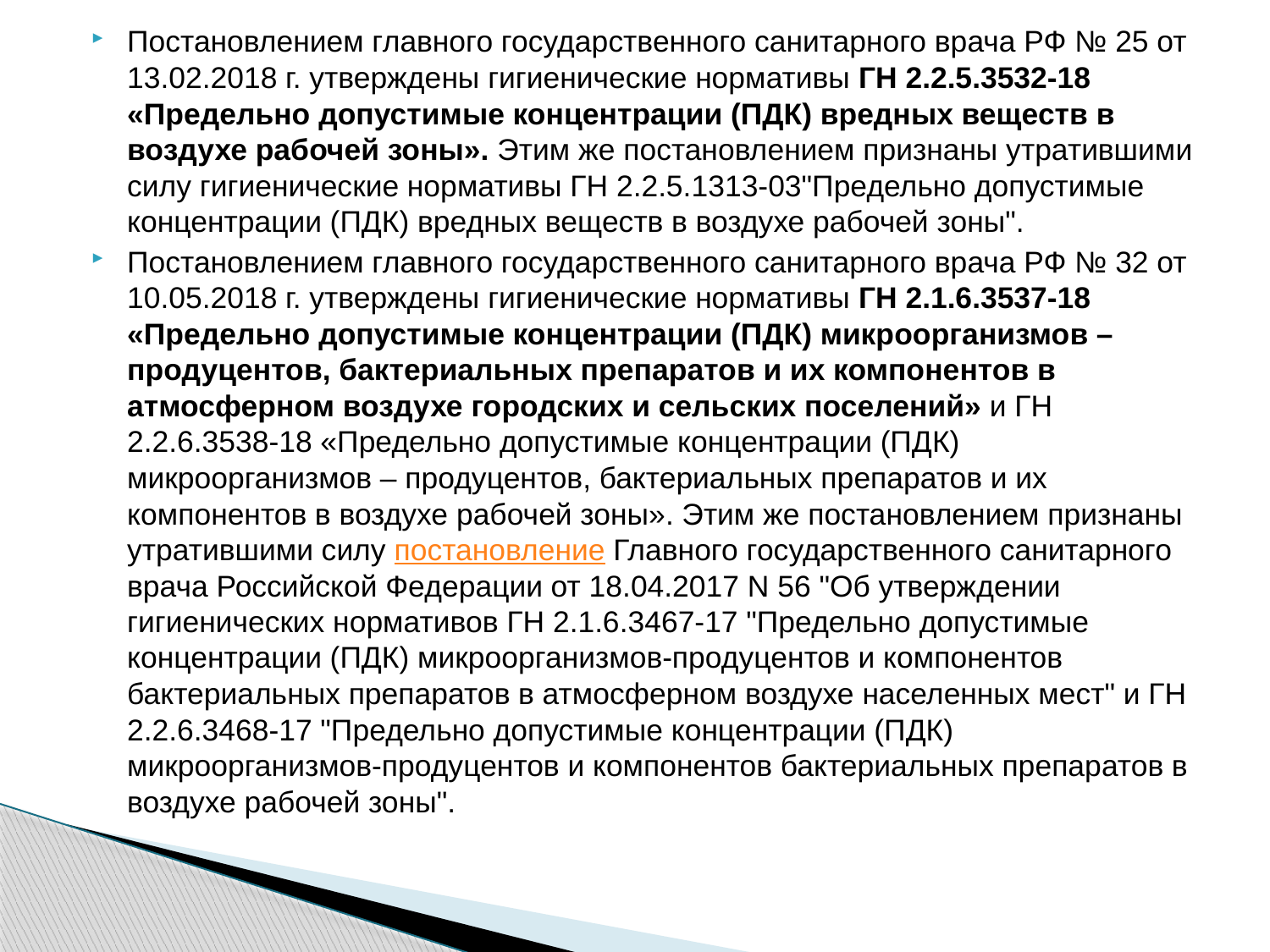

Постановлением главного государственного санитарного врача РФ № 25 от 13.02.2018 г. утверждены гигиенические нормативы ГН 2.2.5.3532-18 «Предельно допустимые концентрации (ПДК) вредных веществ в воздухе рабочей зоны». Этим же постановлением признаны утратившими силу гигиенические нормативы ГН 2.2.5.1313-03"Предельно допустимые концентрации (ПДК) вредных веществ в воздухе рабочей зоны".
Постановлением главного государственного санитарного врача РФ № 32 от 10.05.2018 г. утверждены гигиенические нормативы ГН 2.1.6.3537-18 «Предельно допустимые концентрации (ПДК) микроорганизмов – продуцентов, бактериальных препаратов и их компонентов в атмосферном воздухе городских и сельских поселений» и ГН 2.2.6.3538-18 «Предельно допустимые концентрации (ПДК) микроорганизмов – продуцентов, бактериальных препаратов и их компонентов в воздухе рабочей зоны». Этим же постановлением признаны утратившими силу постановление Главного государственного санитарного врача Российской Федерации от 18.04.2017 N 56 "Об утверждении гигиенических нормативов ГН 2.1.6.3467-17 "Предельно допустимые концентрации (ПДК) микроорганизмов-продуцентов и компонентов бактериальных препаратов в атмосферном воздухе населенных мест" и ГН 2.2.6.3468-17 "Предельно допустимые концентрации (ПДК) микроорганизмов-продуцентов и компонентов бактериальных препаратов в воздухе рабочей зоны".